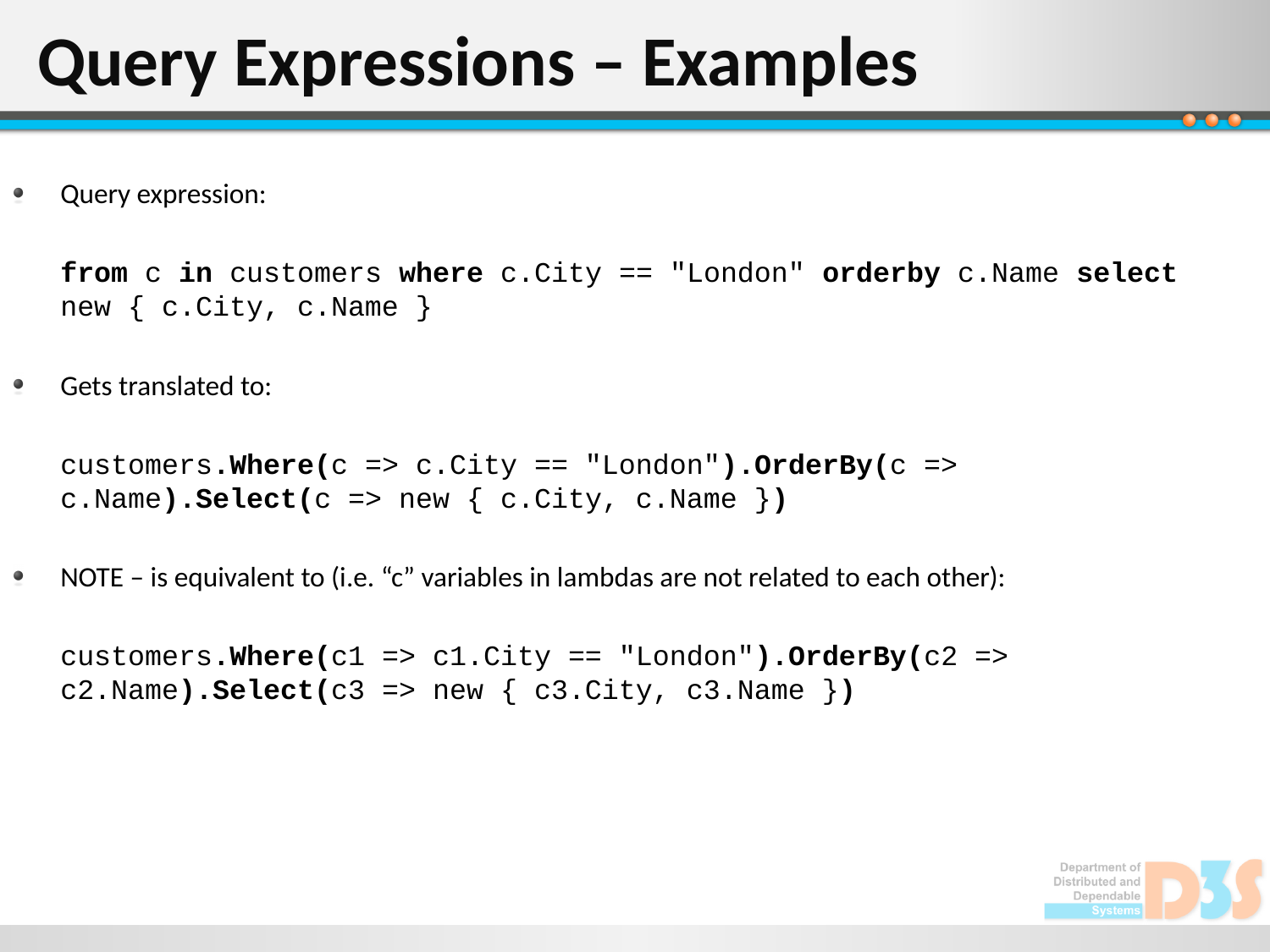

# Query Expressions – Examples
Query expression:

	from c in customers where c.City == "London" orderby c.Name select new { c.City, c.Name }

Gets translated to:

	customers.Where(c => c.City == "London").OrderBy(c => c.Name).Select(c => new { c.City, c.Name })

NOTE – is equivalent to (i.e. “c” variables in lambdas are not related to each other):

	customers.Where(c1 => c1.City == "London").OrderBy(c2 => c2.Name).Select(c3 => new { c3.City, c3.Name })